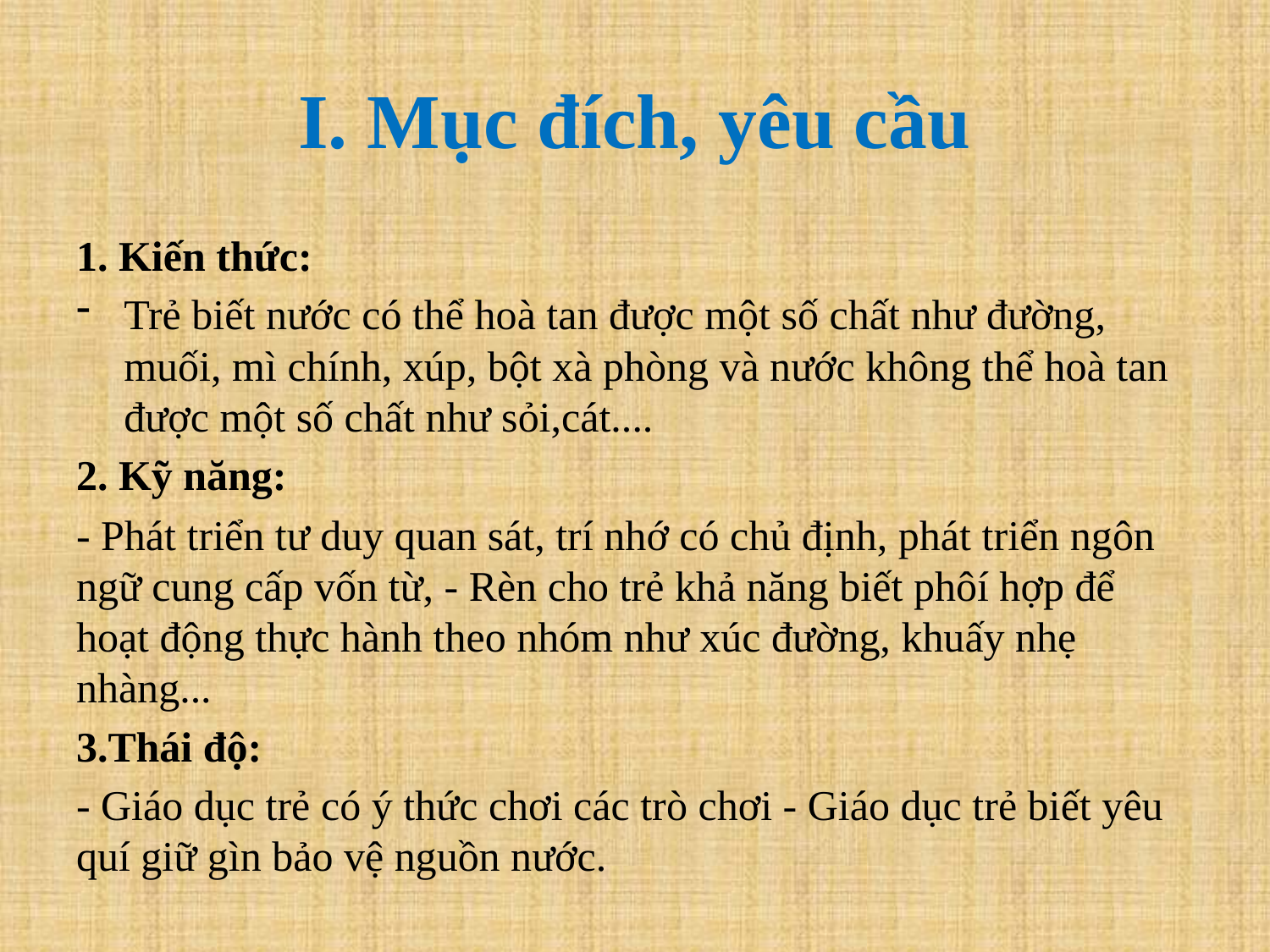

# I. Mục đích, yêu cầu
1. Kiến thức:
Trẻ biết nước có thể hoà tan được một số chất như đường, muối, mì chính, xúp, bột xà phòng và nước không thể hoà tan được một số chất như sỏi,cát....
2. Kỹ năng:
- Phát triển tư duy quan sát, trí nhớ có chủ định, phát triển ngôn ngữ cung cấp vốn từ, - Rèn cho trẻ khả năng biết phôí hợp để hoạt động thực hành theo nhóm như xúc đường, khuấy nhẹ nhàng...
3.Thái độ:
- Giáo dục trẻ có ý thức chơi các trò chơi - Giáo dục trẻ biết yêu quí giữ gìn bảo vệ nguồn nước.